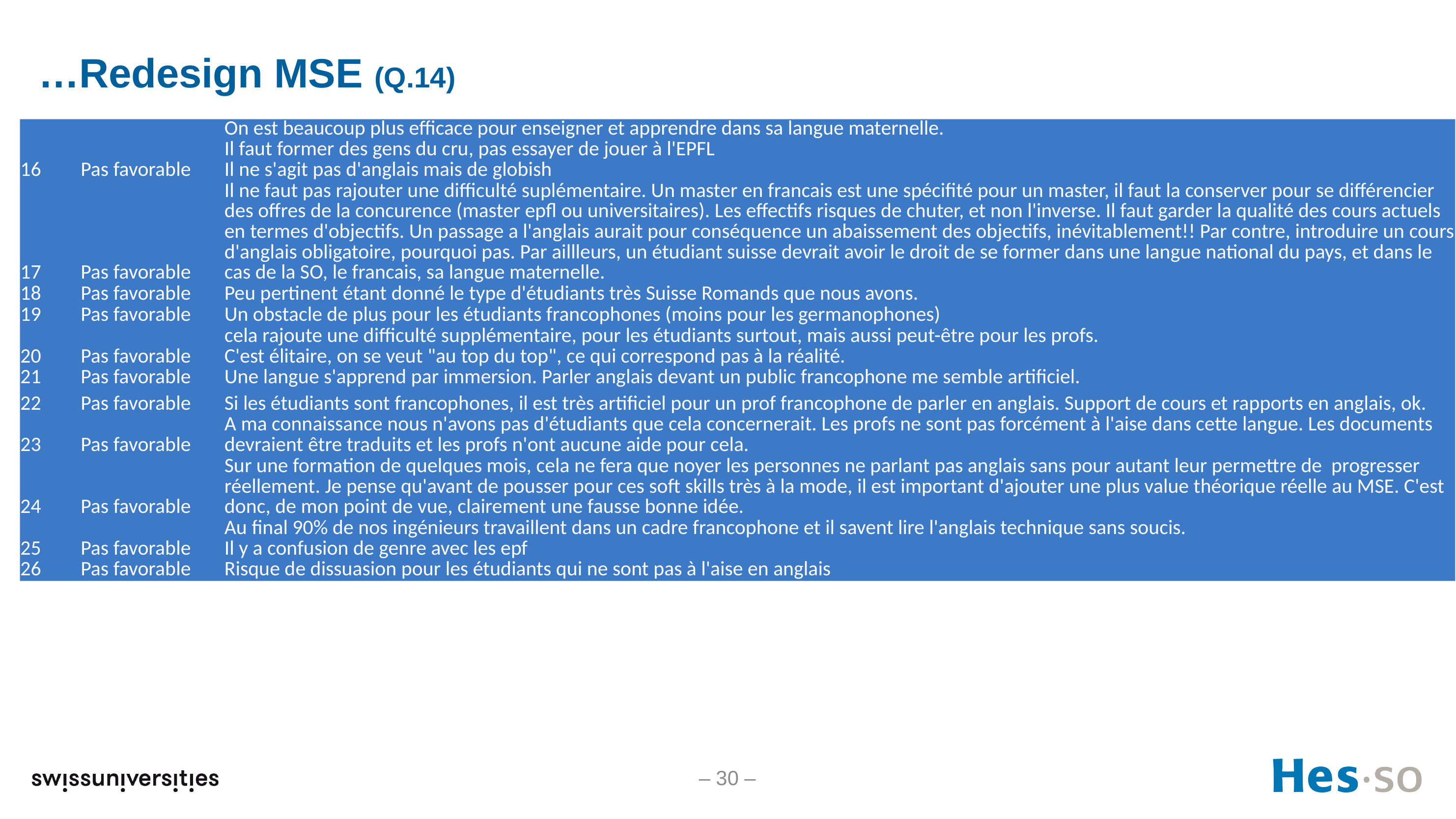

# …Redesign MSE (Q.14)
| 16 | Pas favorable | On est beaucoup plus efficace pour enseigner et apprendre dans sa langue maternelle. Il faut former des gens du cru, pas essayer de jouer à l'EPFL Il ne s'agit pas d'anglais mais de globish |
| --- | --- | --- |
| 17 | Pas favorable | Il ne faut pas rajouter une difficulté suplémentaire. Un master en francais est une spécifité pour un master, il faut la conserver pour se différencier des offres de la concurence (master epfl ou universitaires). Les effectifs risques de chuter, et non l'inverse. Il faut garder la qualité des cours actuels en termes d'objectifs. Un passage a l'anglais aurait pour conséquence un abaissement des objectifs, inévitablement!! Par contre, introduire un cours d'anglais obligatoire, pourquoi pas. Par aillleurs, un étudiant suisse devrait avoir le droit de se former dans une langue national du pays, et dans le cas de la SO, le francais, sa langue maternelle. |
| 18 | Pas favorable | Peu pertinent étant donné le type d'étudiants très Suisse Romands que nous avons. |
| 19 | Pas favorable | Un obstacle de plus pour les étudiants francophones (moins pour les germanophones) |
| 20 | Pas favorable | cela rajoute une difficulté supplémentaire, pour les étudiants surtout, mais aussi peut-être pour les profs. C'est élitaire, on se veut "au top du top", ce qui correspond pas à la réalité. |
| 21 | Pas favorable | Une langue s'apprend par immersion. Parler anglais devant un public francophone me semble artificiel. |
| 22 | Pas favorable | Si les étudiants sont francophones, il est très artificiel pour un prof francophone de parler en anglais. Support de cours et rapports en anglais, ok. |
| 23 | Pas favorable | A ma connaissance nous n'avons pas d'étudiants que cela concernerait. Les profs ne sont pas forcément à l'aise dans cette langue. Les documents devraient être traduits et les profs n'ont aucune aide pour cela. |
| 24 | Pas favorable | Sur une formation de quelques mois, cela ne fera que noyer les personnes ne parlant pas anglais sans pour autant leur permettre de progresser réellement. Je pense qu'avant de pousser pour ces soft skills très à la mode, il est important d'ajouter une plus value théorique réelle au MSE. C'est donc, de mon point de vue, clairement une fausse bonne idée. |
| 25 | Pas favorable | Au final 90% de nos ingénieurs travaillent dans un cadre francophone et il savent lire l'anglais technique sans soucis. Il y a confusion de genre avec les epf |
| 26 | Pas favorable | Risque de dissuasion pour les étudiants qui ne sont pas à l'aise en anglais |